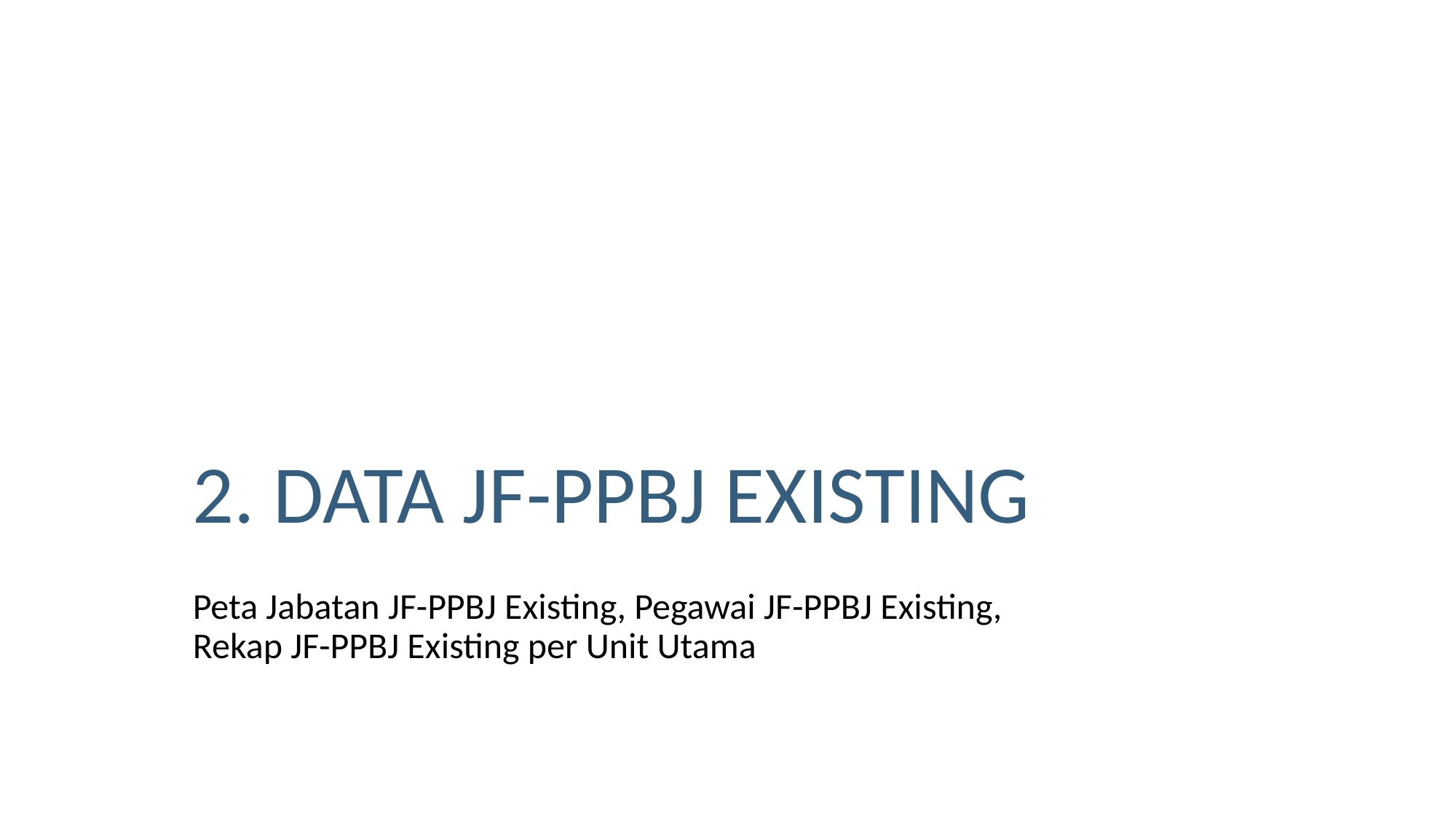

# 2. DATA JF-PPBJ EXISTING
Peta Jabatan JF-PPBJ Existing, Pegawai JF-PPBJ Existing,
Rekap JF-PPBJ Existing per Unit Utama